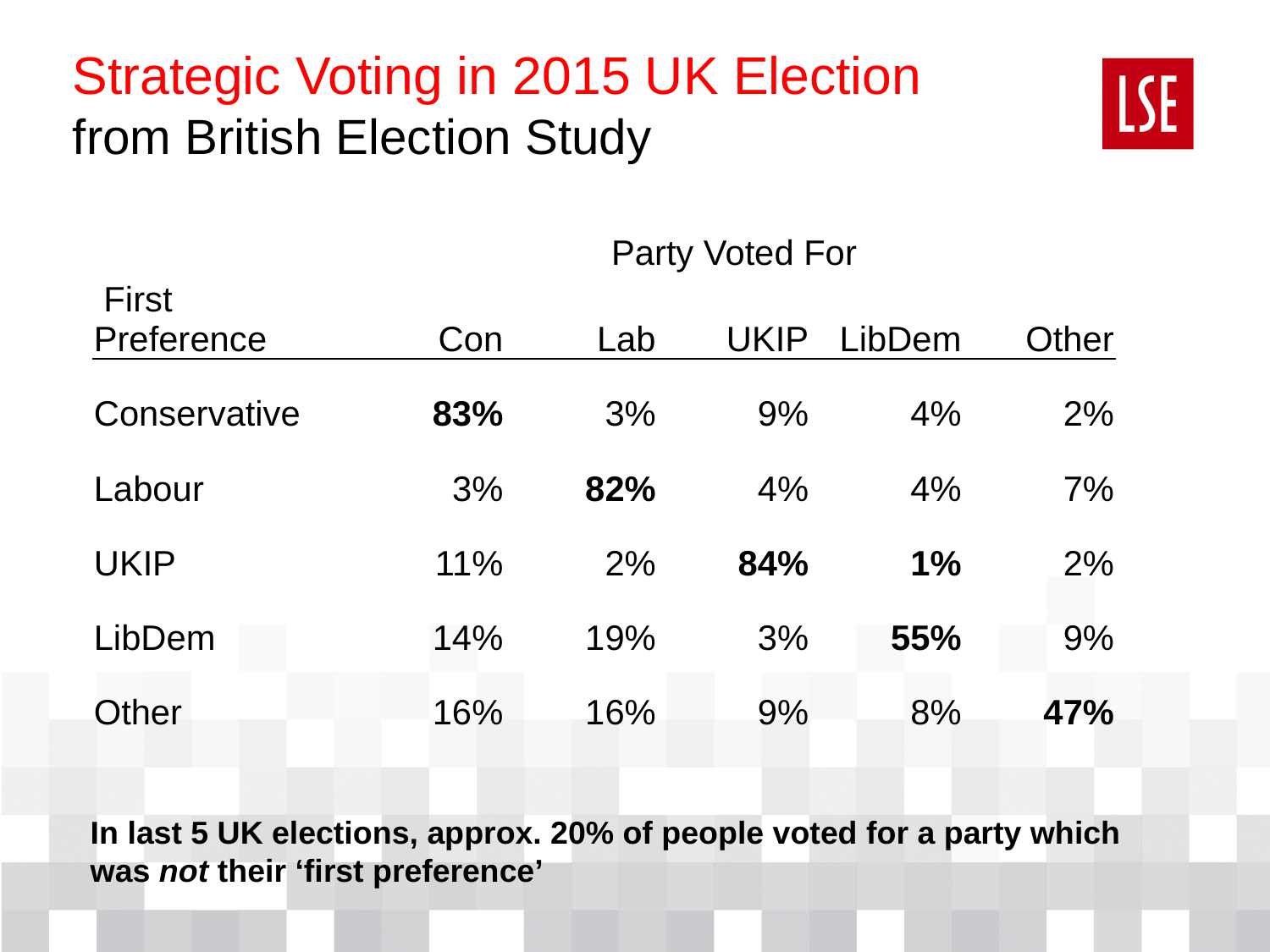

Strategic Voting in 2015 UK Election
from British Election Study
|  | Party Voted For |  |  |  |  |
| --- | --- | --- | --- | --- | --- |
| First Preference | Con | Lab | UKIP | LibDem | Other |
| Conservative | 83% | 3% | 9% | 4% | 2% |
| Labour | 3% | 82% | 4% | 4% | 7% |
| UKIP | 11% | 2% | 84% | 1% | 2% |
| LibDem | 14% | 19% | 3% | 55% | 9% |
| Other | 16% | 16% | 9% | 8% | 47% |
In last 5 UK elections, approx. 20% of people voted for a party which was not their ‘first preference’